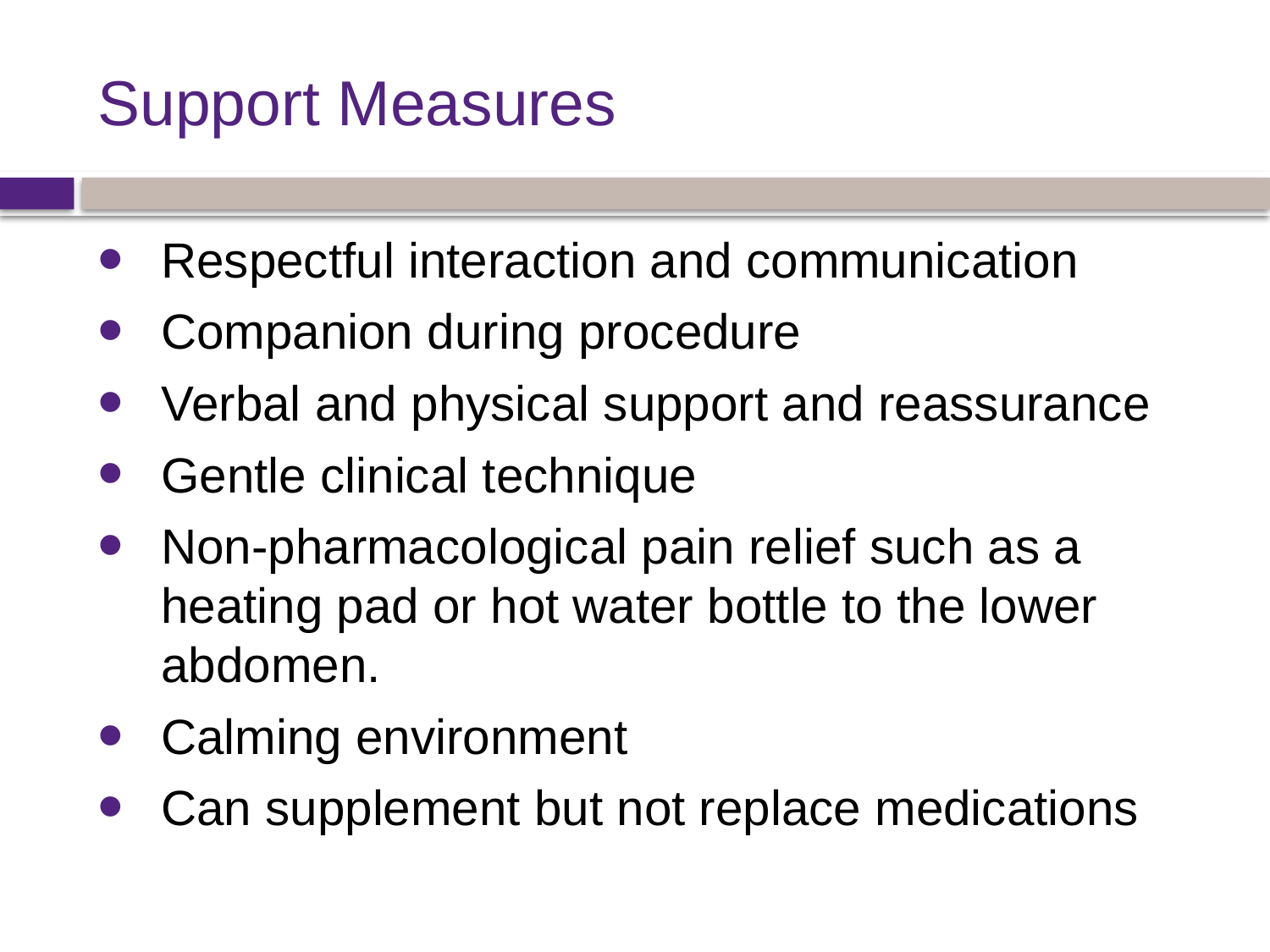

# Support Measures
Respectful interaction and communication
Companion during procedure
Verbal and physical support and reassurance
Gentle clinical technique
Non-pharmacological pain relief such as a heating pad or hot water bottle to the lower abdomen.
Calming environment
Can supplement but not replace medications